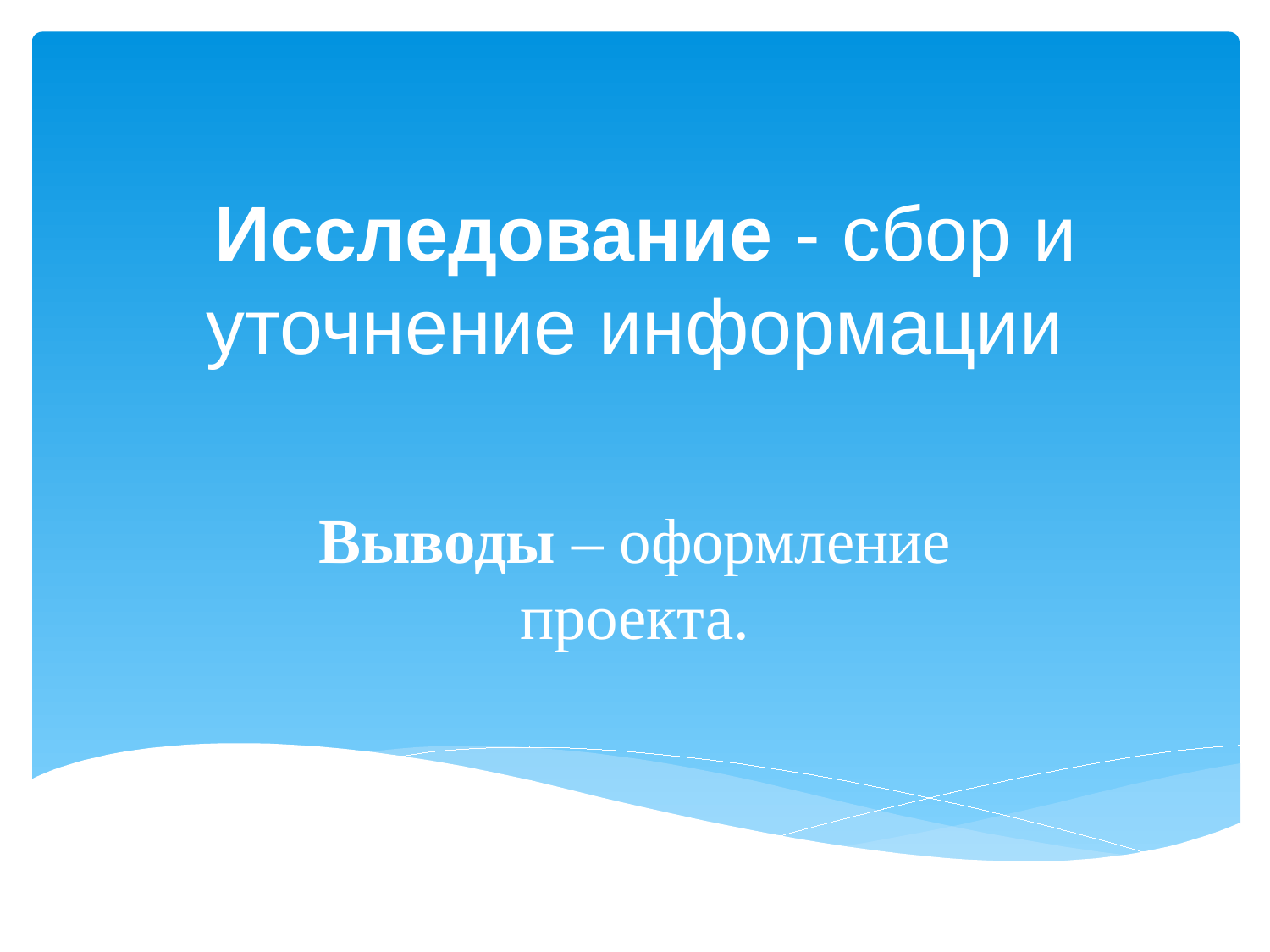

# Исследование - сбор и уточнение информации
Выводы – оформление проекта.